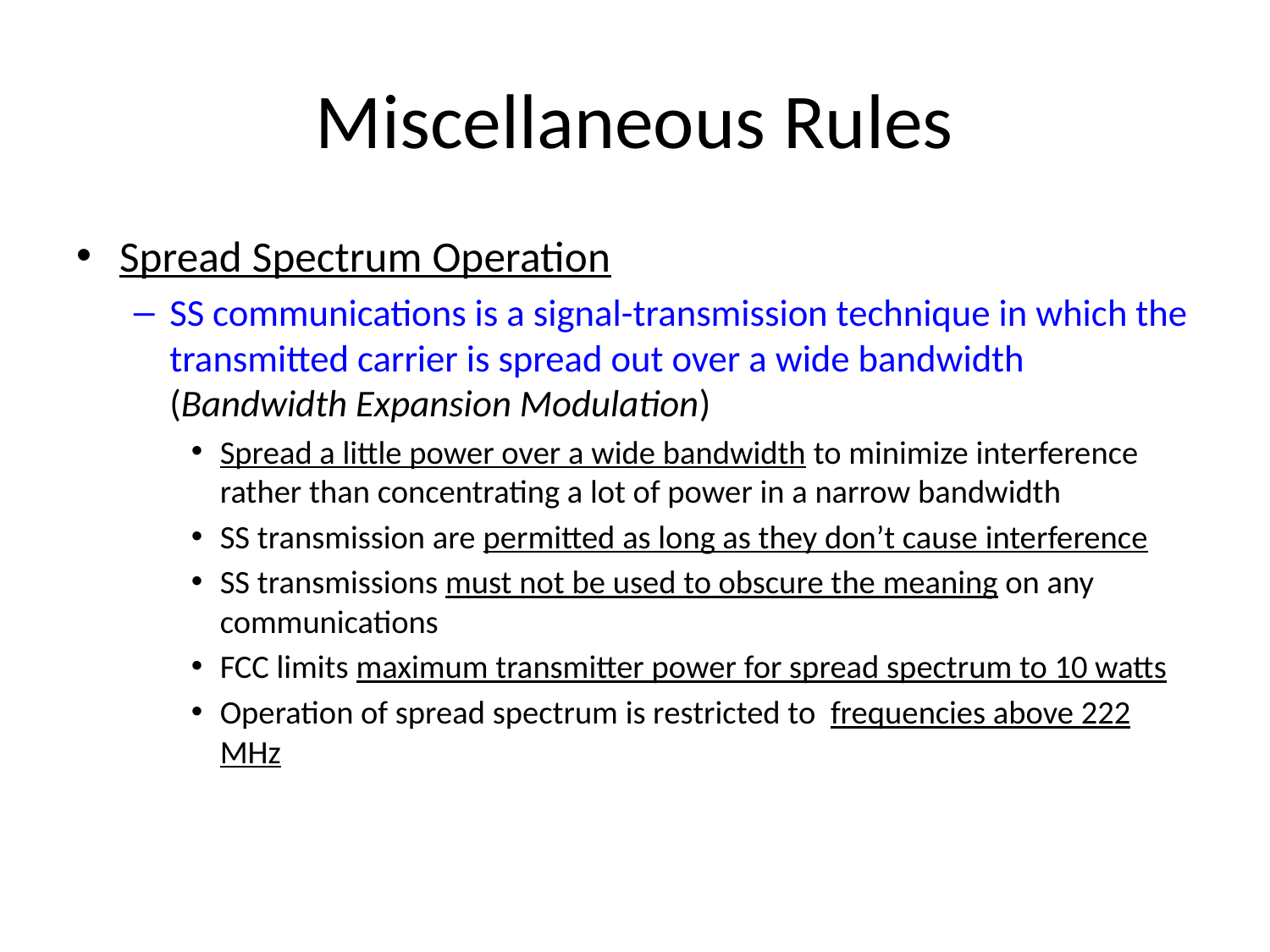

# Miscellaneous Rules
Spread Spectrum Operation
SS communications is a signal-transmission technique in which the transmitted carrier is spread out over a wide bandwidth (Bandwidth Expansion Modulation)
Spread a little power over a wide bandwidth to minimize interference rather than concentrating a lot of power in a narrow bandwidth
SS transmission are permitted as long as they don’t cause interference
SS transmissions must not be used to obscure the meaning on any communications
FCC limits maximum transmitter power for spread spectrum to 10 watts
Operation of spread spectrum is restricted to  frequencies above 222 MHz